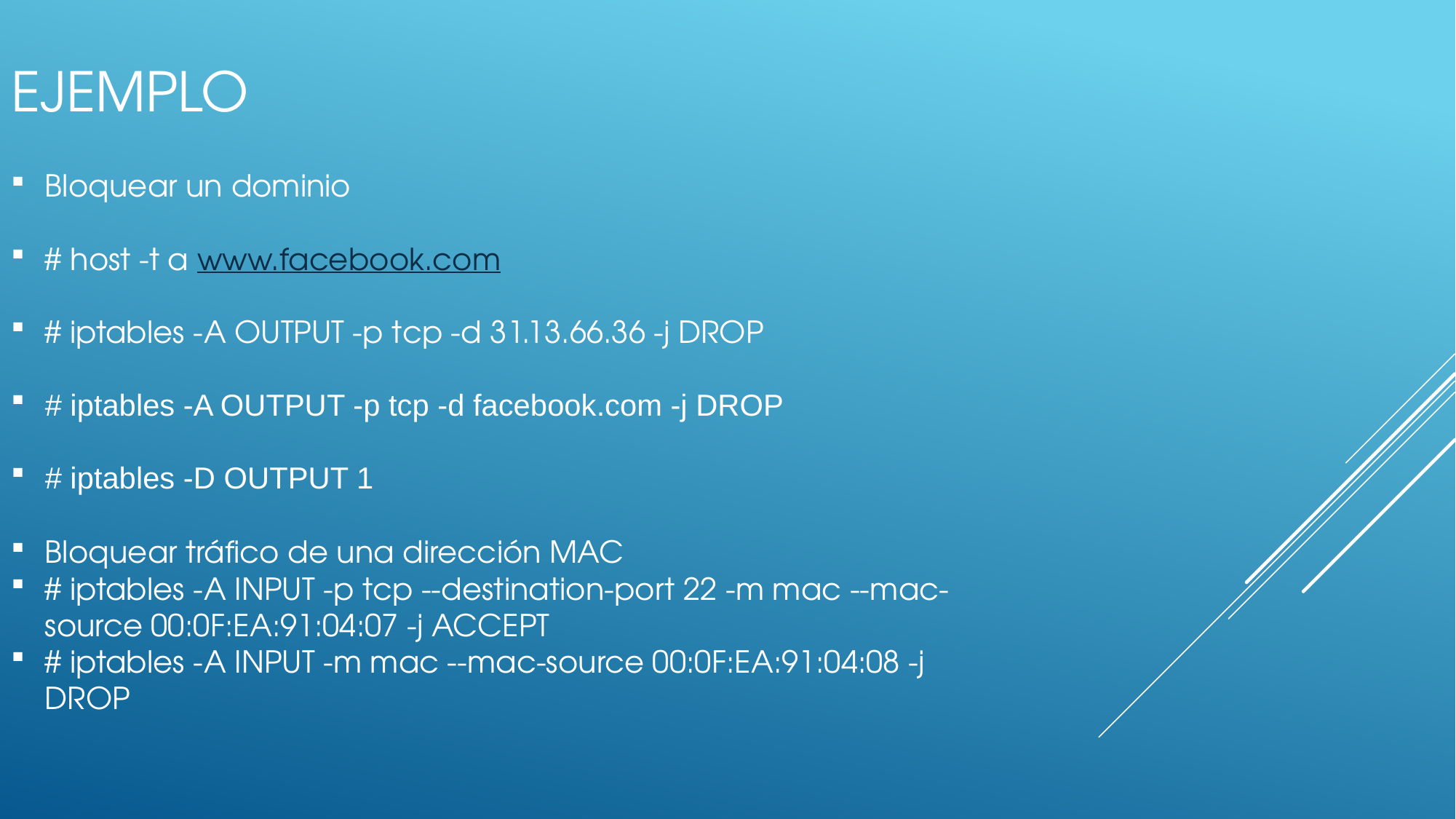

# EJEMPLO
Bloquear un dominio

# host -t a www.facebook.com

# iptables -A OUTPUT -p tcp -d 31.13.66.36 -j DROP

# iptables -A OUTPUT -p tcp -d facebook.com -j DROP

# iptables -D OUTPUT 1

Bloquear tráfico de una dirección MAC
# iptables -A INPUT -p tcp --destination-port 22 -m mac --mac-source 00:0F:EA:91:04:07 -j ACCEPT
# iptables -A INPUT -m mac --mac-source 00:0F:EA:91:04:08 -j DROP